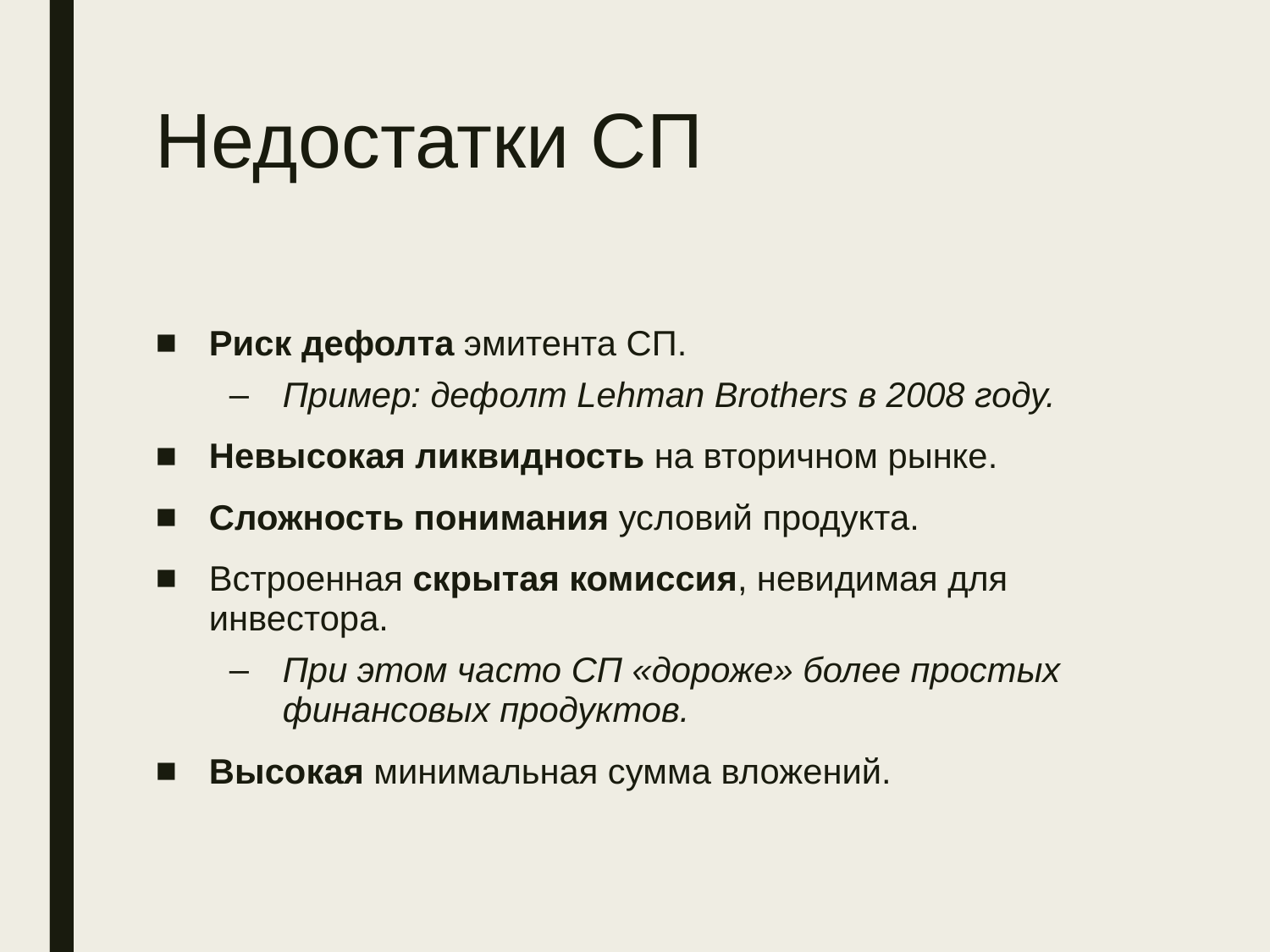

# Недостатки СП
Риск дефолта эмитента СП.
Пример: дефолт Lehman Brothers в 2008 году.
Невысокая ликвидность на вторичном рынке.
Сложность понимания условий продукта.
Встроенная скрытая комиссия, невидимая для инвестора.
При этом часто СП «дороже» более простых финансовых продуктов.
Высокая минимальная сумма вложений.